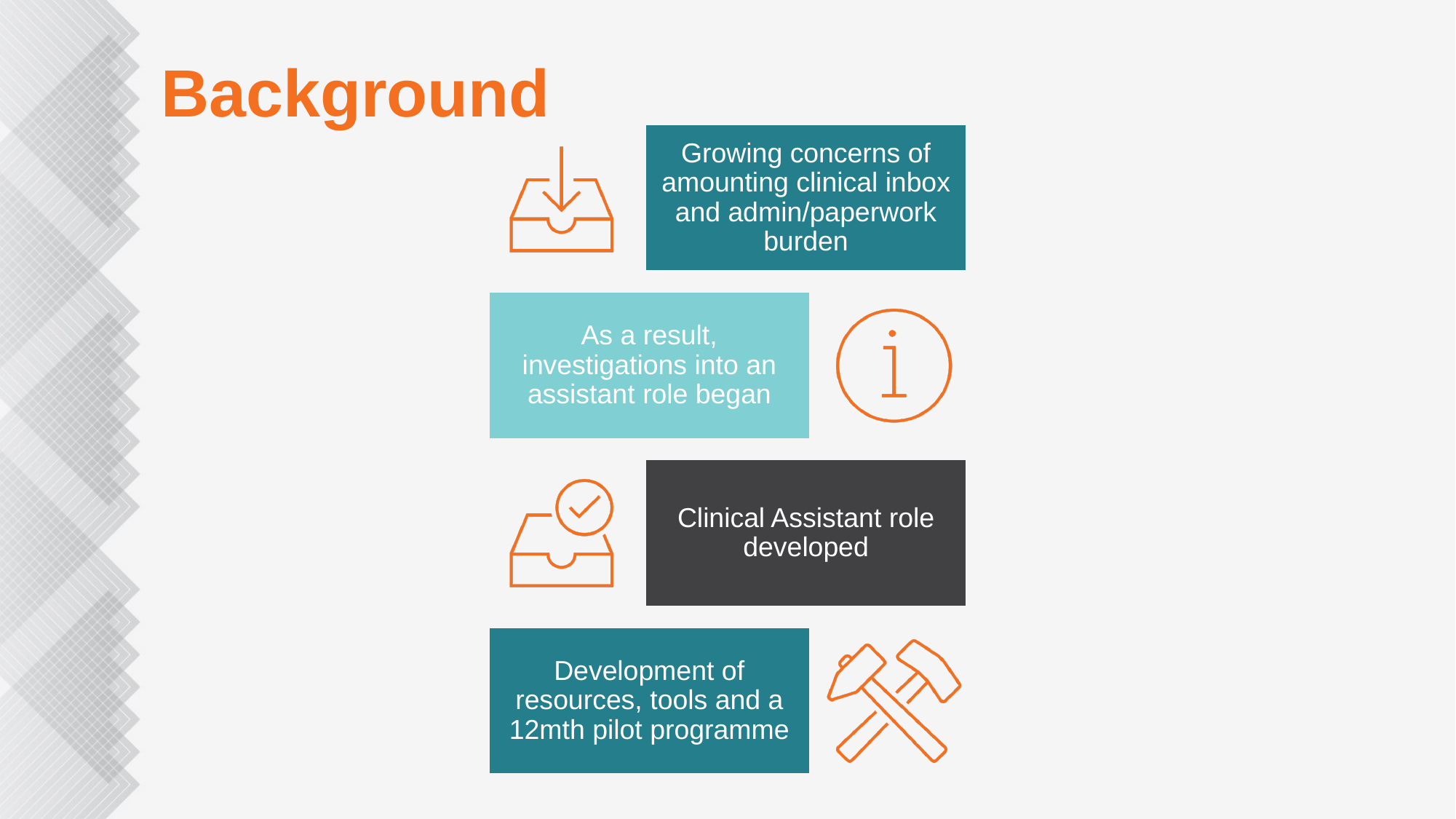

# Background
Growing concerns of amounting clinical inbox and admin/paperwork burden
As a result, investigations into an assistant role began
Clinical Assistant role developed
Development of resources, tools and a 12mth pilot programme